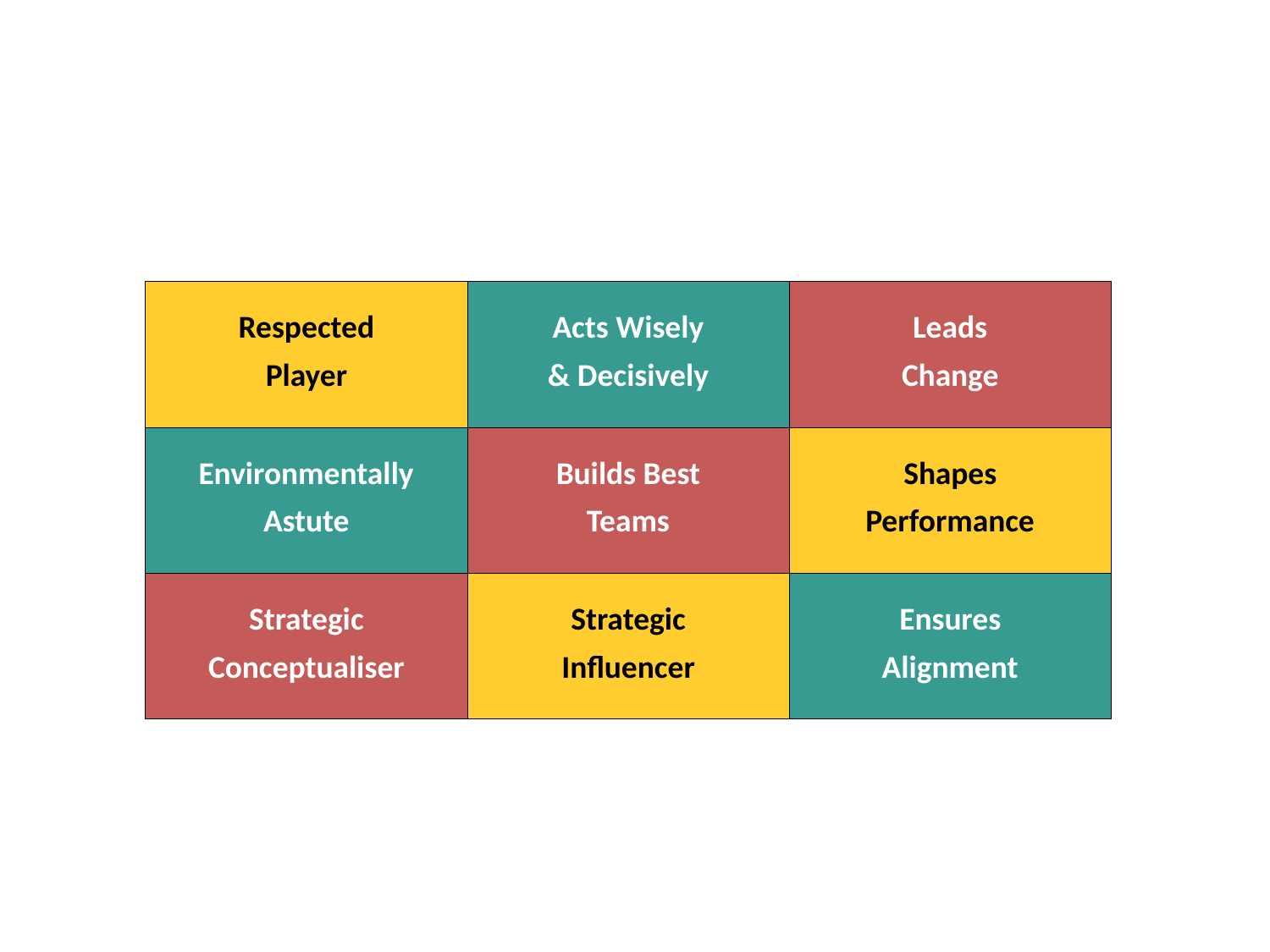

| Respected Player | Acts Wisely & Decisively | Leads Change |
| --- | --- | --- |
| Environmentally Astute | Builds Best Teams | Shapes Performance |
| Strategic Conceptualiser | Strategic Influencer | Ensures Alignment |